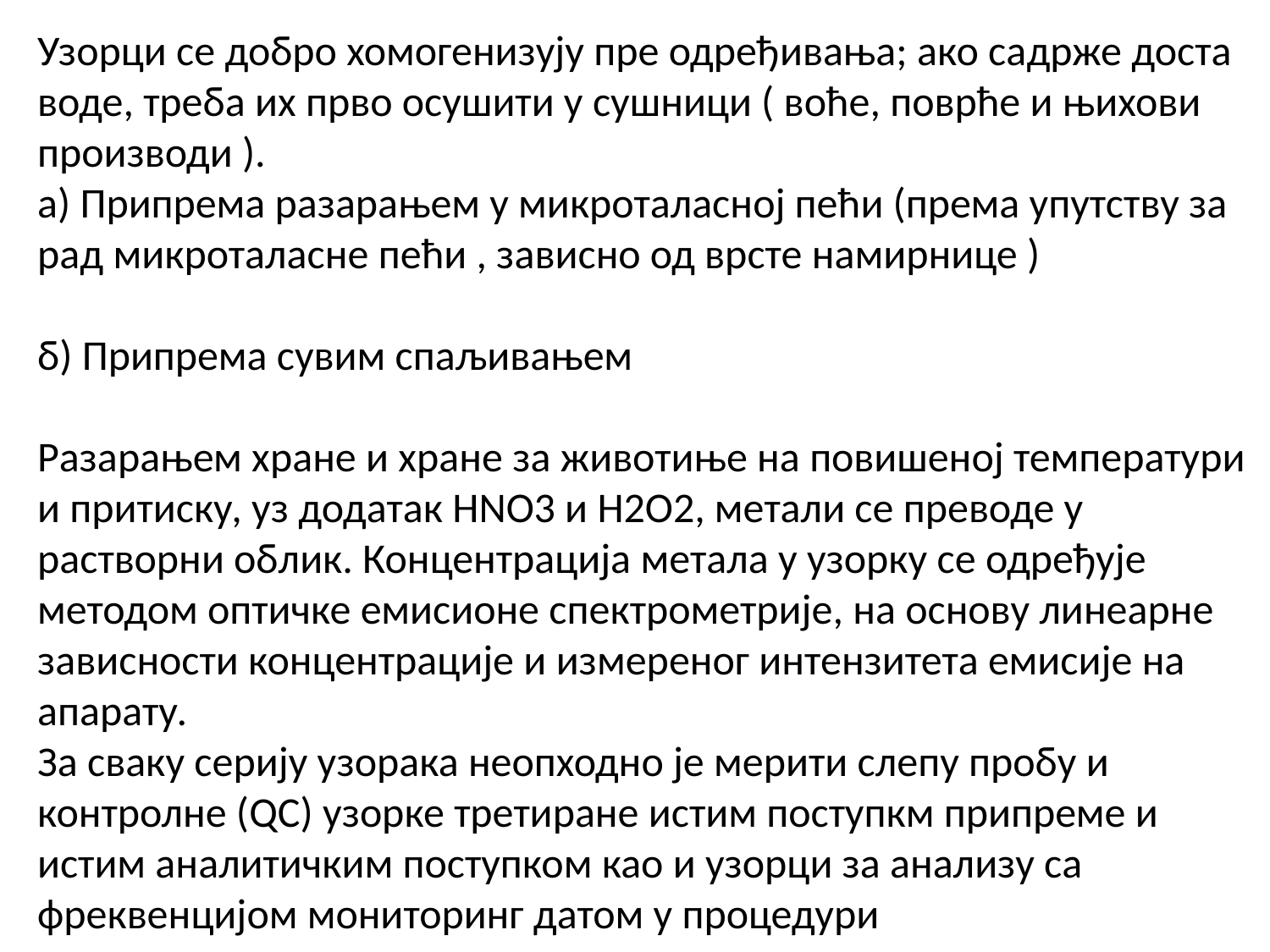

Узорци се добро хомогенизују пре одређивања; ако садрже доста воде, треба их прво осушити у сушници ( воће, поврће и њихови производи ).
а) Припрема разарањем у микроталасној пећи (према упутству за рад микроталасне пећи , зависно од врсте намирнице )

б) Припрема сувим спаљивањем

Разарањем хране и хране за животиње на повишеној температури и притиску, уз додатак HNO3 и Н2О2, метали се преводе у растворни облик. Концентрација метала у узорку се одређује методом оптичке емисионе спектрометрије, на основу линеарне зависности концентрације и измереног интензитета емисије на апарату.
За сваку серију узорака неопходно је мерити слепу пробу и контролне (QC) узорке третиране истим поступкм припреме и истим аналитичким поступком као и узорци за анализу са фреквенцијом мониторинг датом у процедури